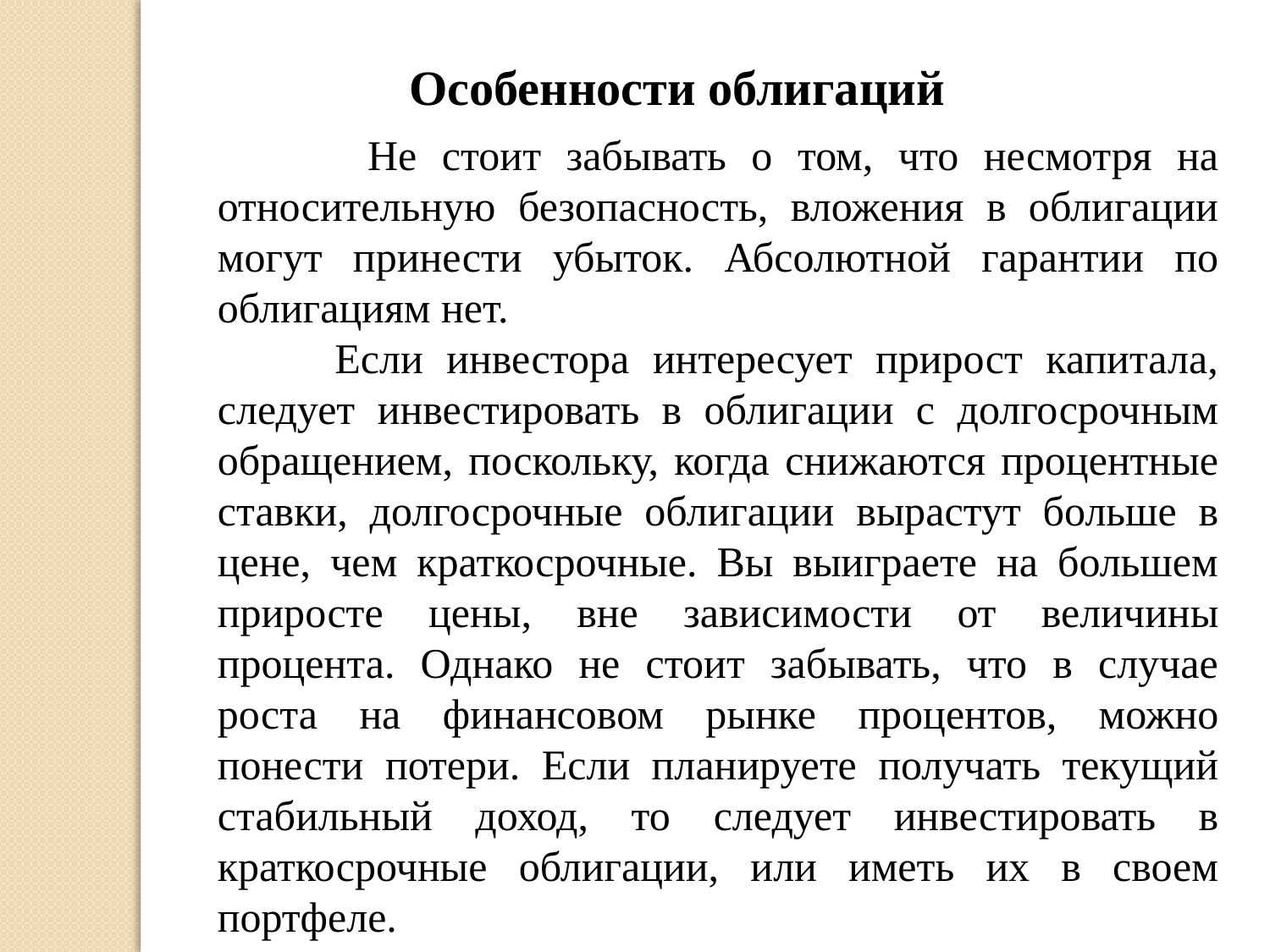

Особенности облигаций
      Не стоит забывать о том, что несмотря на относительную безопасность, вложения в облигации могут принести убыток. Абсолютной гарантии по облигациям нет.
     Если инвестора интересует прирост капитала, следует инвестировать в облигации с долгосрочным обращением, поскольку, когда снижаются процентные ставки, долгосрочные облигации вырастут больше в цене, чем краткосрочные. Вы выиграете на большем приросте цены, вне зависимости от величины процента. Однако не стоит забывать, что в случае роста на финансовом рынке процентов, можно понести потери. Если планируете получать текущий стабильный доход, то следует инвестировать в краткосрочные облигации, или иметь их в своем портфеле.